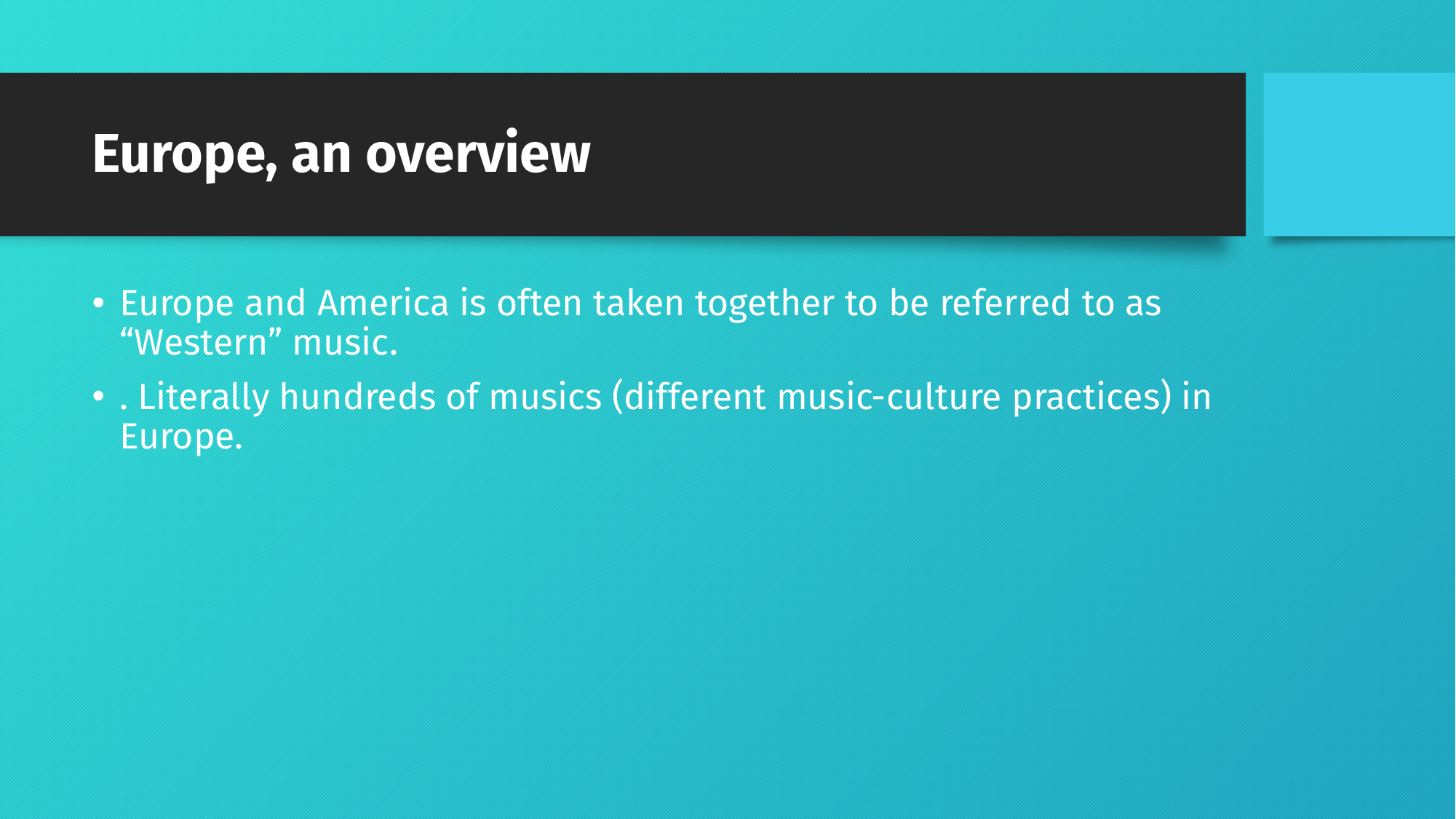

# Europe, an overview
Europe and America is often taken together to be referred to as “Western” music.
. Literally hundreds of musics (different music-culture practices) in Europe.